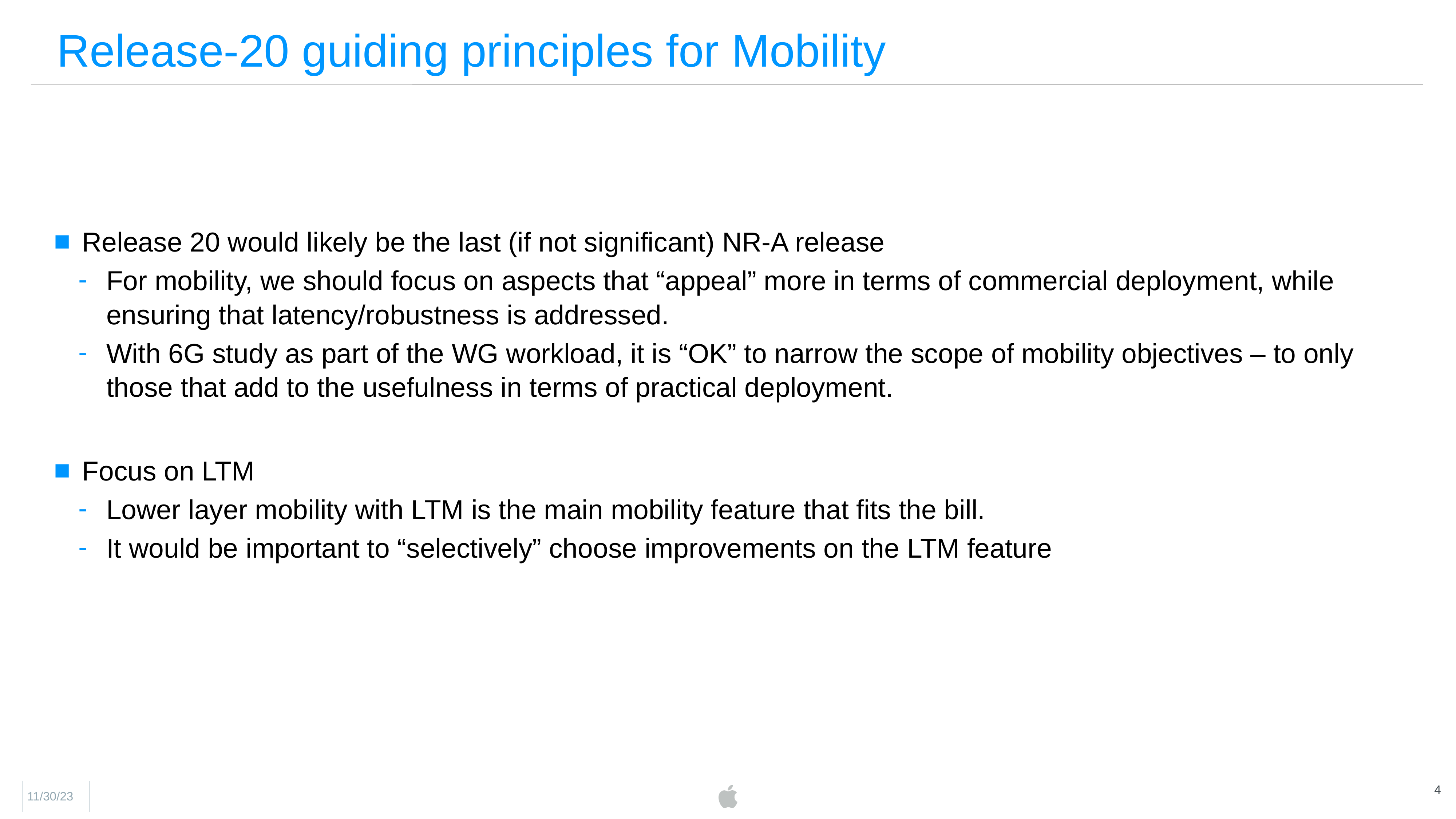

Release-20 guiding principles for Mobility

Release 20 would likely be the last (if not significant) NR-A release
For mobility, we should focus on aspects that “appeal” more in terms of commercial deployment, while ensuring that latency/robustness is addressed.
With 6G study as part of the WG workload, it is “OK” to narrow the scope of mobility objectives – to only those that add to the usefulness in terms of practical deployment.

Focus on LTM
Lower layer mobility with LTM is the main mobility feature that fits the bill.
It would be important to “selectively” choose improvements on the LTM feature

4